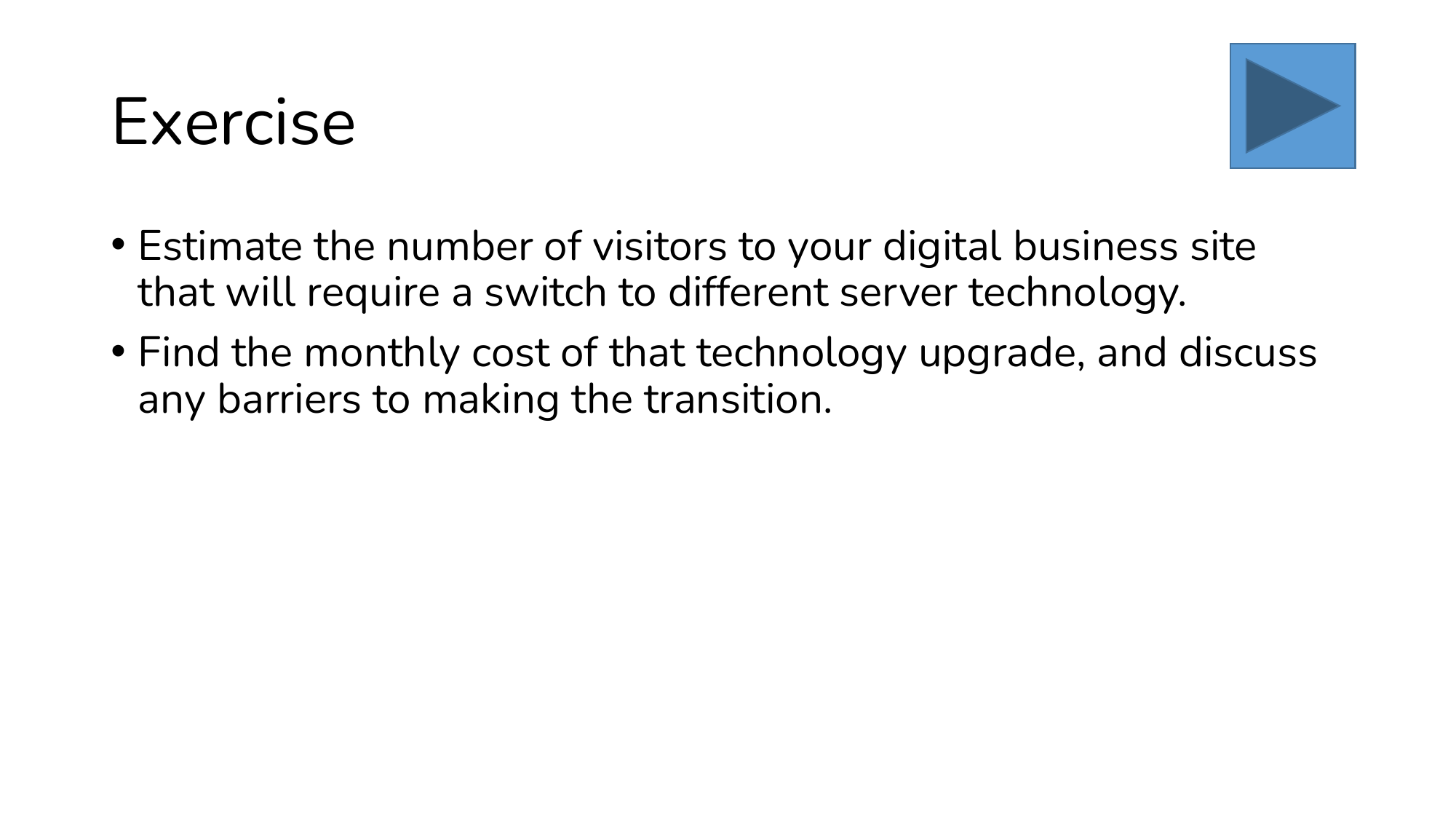

# Exercise

Estimate the number of visitors to your digital business site that will require a switch to different server technology.
Find the monthly cost of that technology upgrade, and discuss any barriers to making the transition.